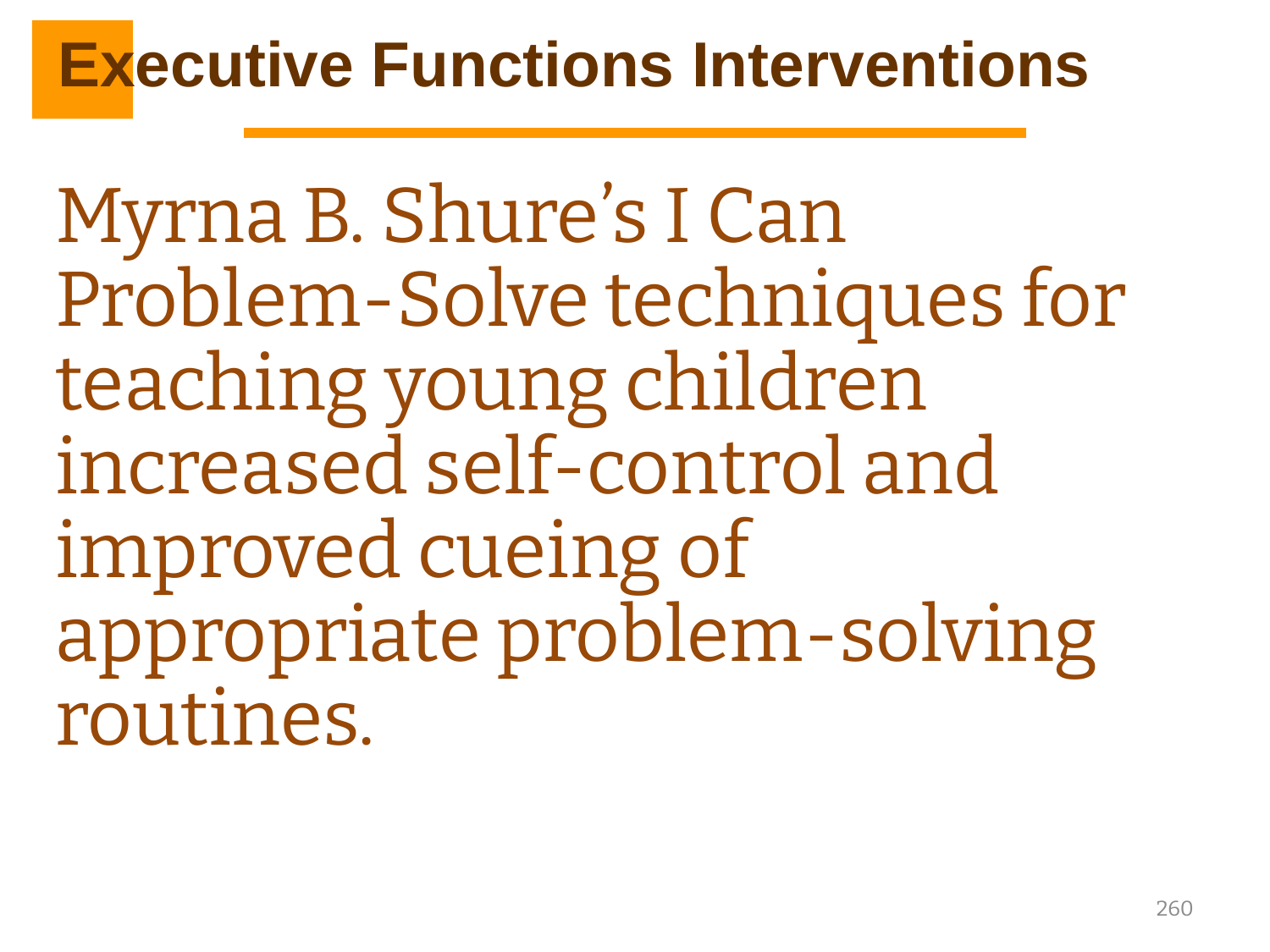

Executive Functions Interventions

Myrna B. Shure’s I Can Problem-Solve techniques for teaching young children increased self-control and improved cueing of appropriate problem-solving routines.
260